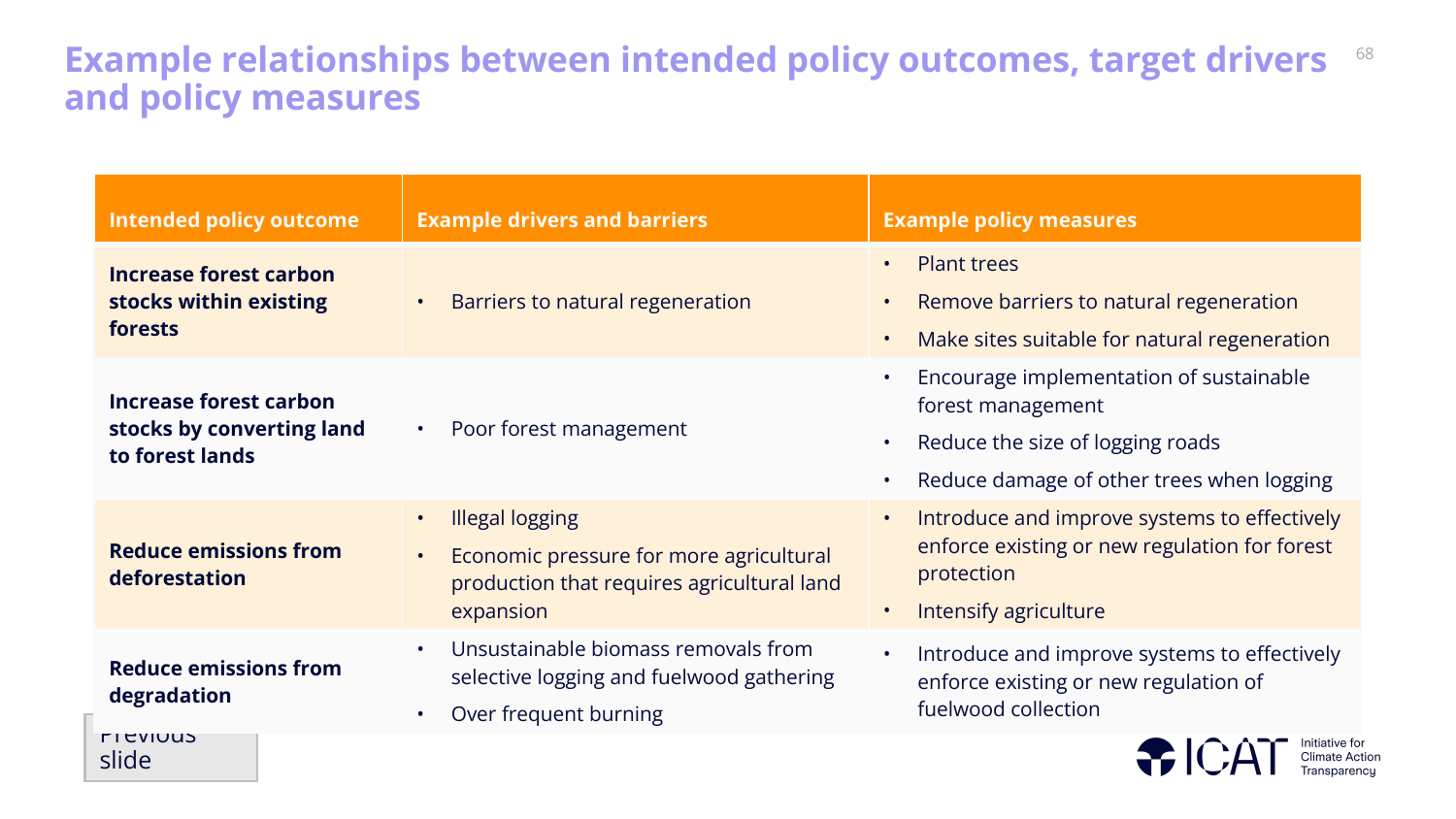

# Example relationships between intended policy outcomes, target drivers and policy measures
| Intended policy outcome | Example drivers and barriers | Example policy measures |
| --- | --- | --- |
| Increase forest carbon stocks within existing forests | Barriers to natural regeneration | Plant trees Remove barriers to natural regeneration Make sites suitable for natural regeneration |
| Increase forest carbon stocks by converting land to forest lands | Poor forest management | Encourage implementation of sustainable forest management Reduce the size of logging roads Reduce damage of other trees when logging |
| Reduce emissions from deforestation | Illegal logging Economic pressure for more agricultural production that requires agricultural land expansion | Introduce and improve systems to effectively enforce existing or new regulation for forest protection Intensify agriculture |
| Reduce emissions from degradation | Unsustainable biomass removals from selective logging and fuelwood gathering Over frequent burning | Introduce and improve systems to effectively enforce existing or new regulation of fuelwood collection |
Previous slide